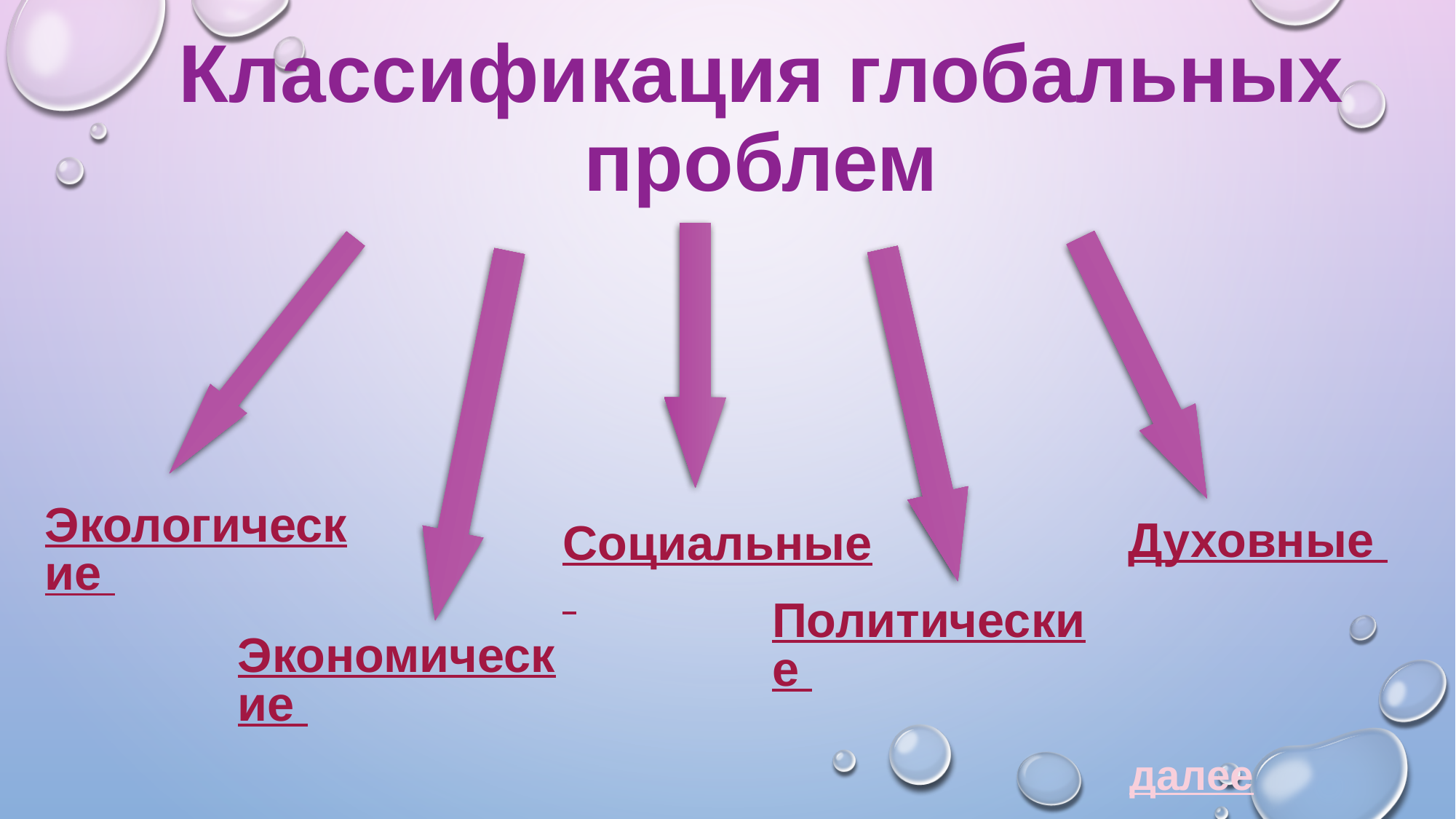

# Классификация глобальных проблем

Экологические
Духовные
Социальные
Политические
Экономические
далее